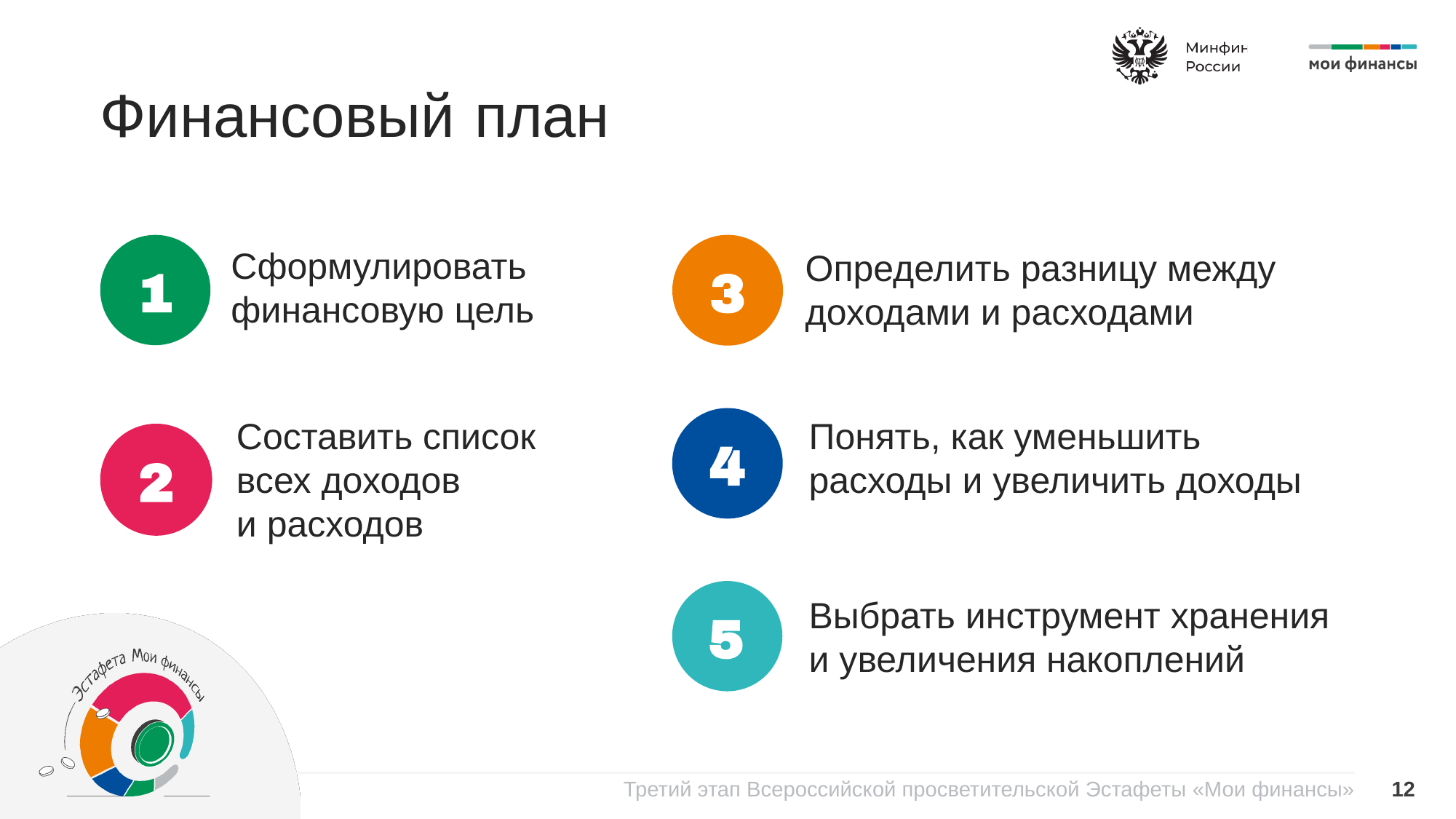

# Финансовый план

1

3
Сформулировать финансовую цель
Определить разницу между доходами и расходами

4
Составить список всех доходов
и расходов
Понять, как уменьшить расходы и увеличить доходы

2

5
Выбрать инструмент хранения и увеличения накоплений
12